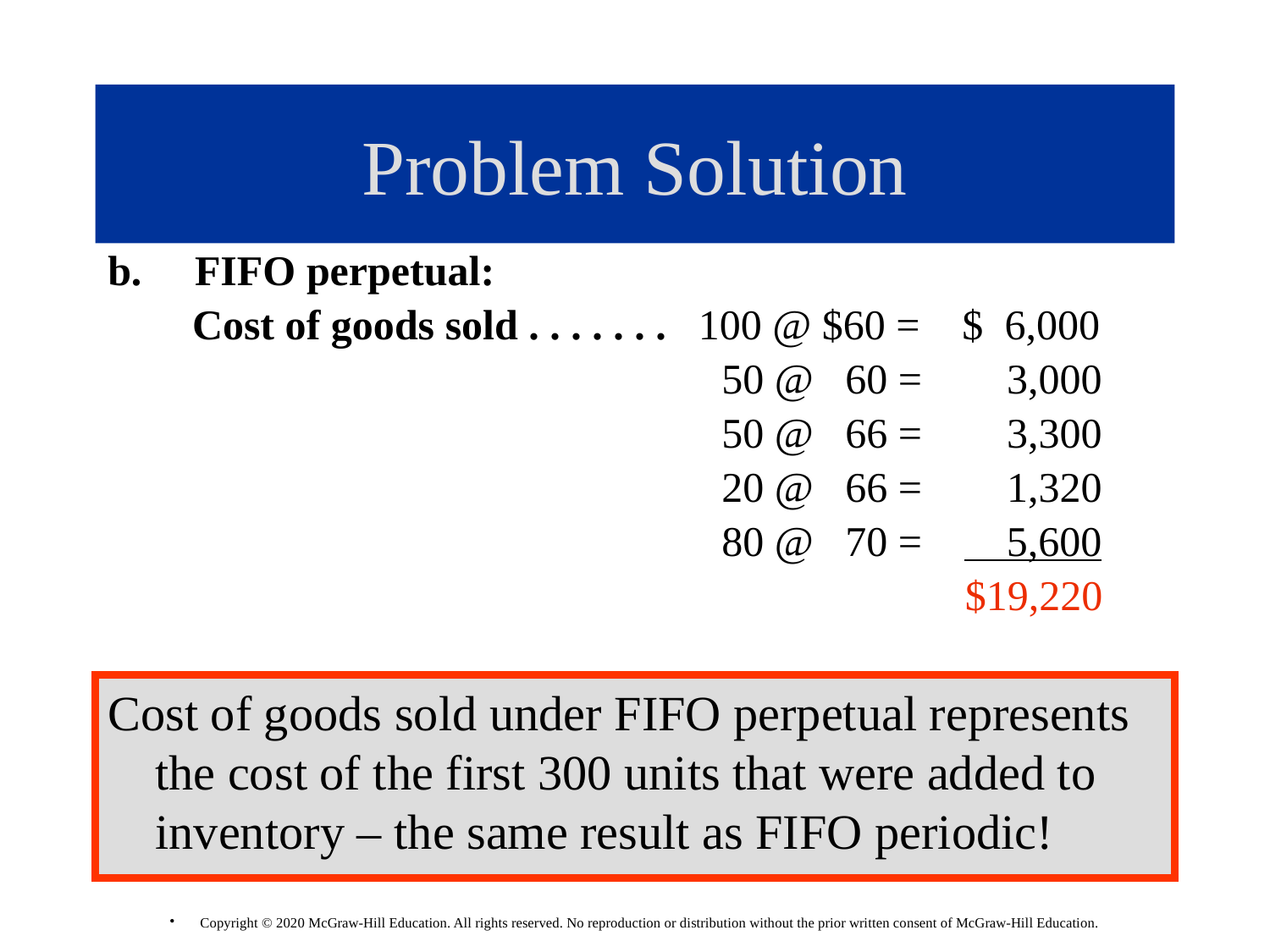

# Problem Solution
b.     FIFO perpetual:
        Cost of goods sold . . . . . . .   100 @ $60 =    $  6,000
                                                          50 @   60 =        3,000
                                                          50 @   66 =        3,300
                                                          20 @   66 =        1,320
                                                          80 @   70 =        5,600
                                                                                 $19,220

Cost of goods sold under FIFO perpetual represents the cost of the first 300 units that were added to inventory – the same result as FIFO periodic!